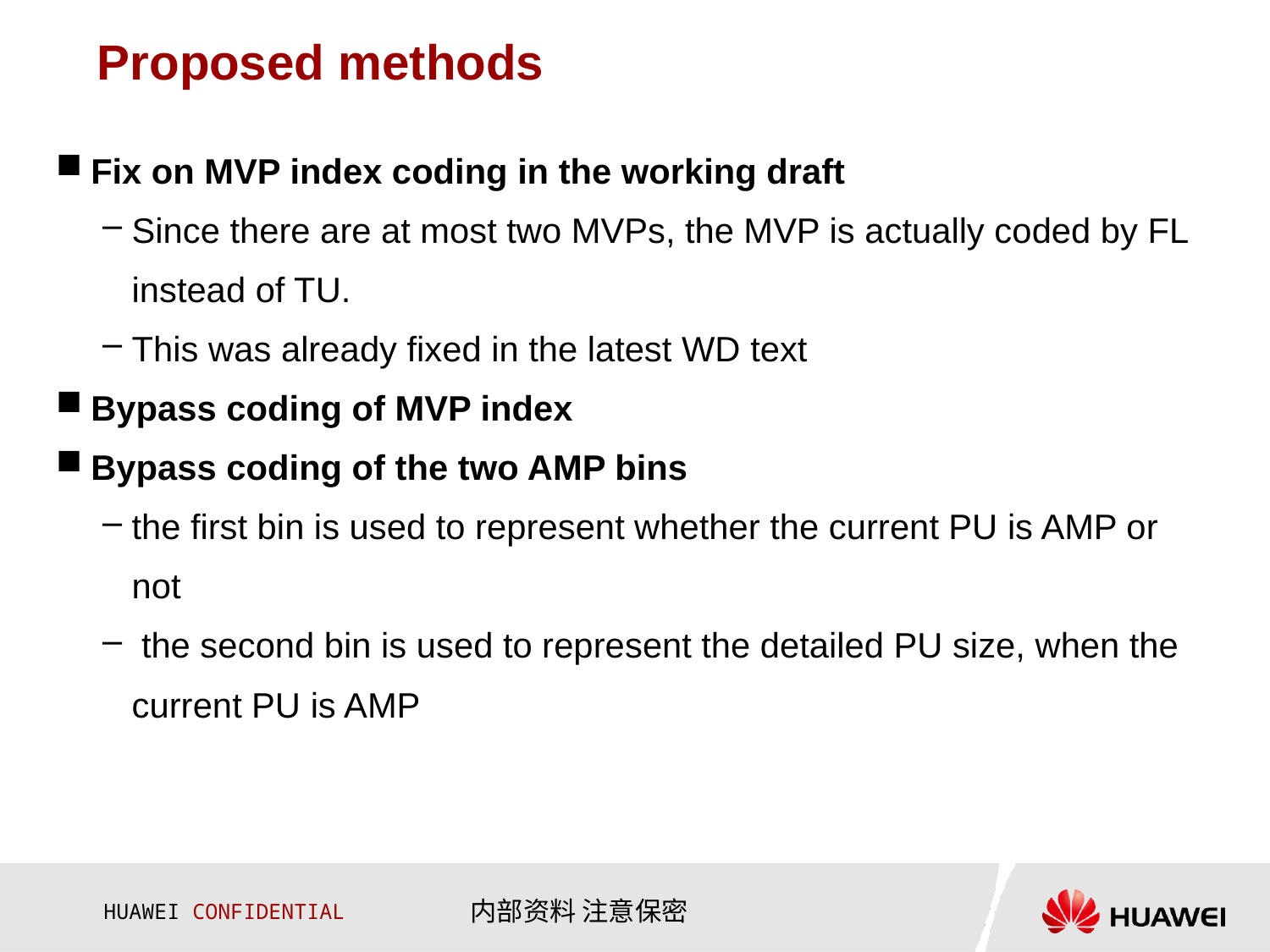

# Proposed methods
Fix on MVP index coding in the working draft
Since there are at most two MVPs, the MVP is actually coded by FL instead of TU.
This was already fixed in the latest WD text
Bypass coding of MVP index
Bypass coding of the two AMP bins
the first bin is used to represent whether the current PU is AMP or not
 the second bin is used to represent the detailed PU size, when the current PU is AMP